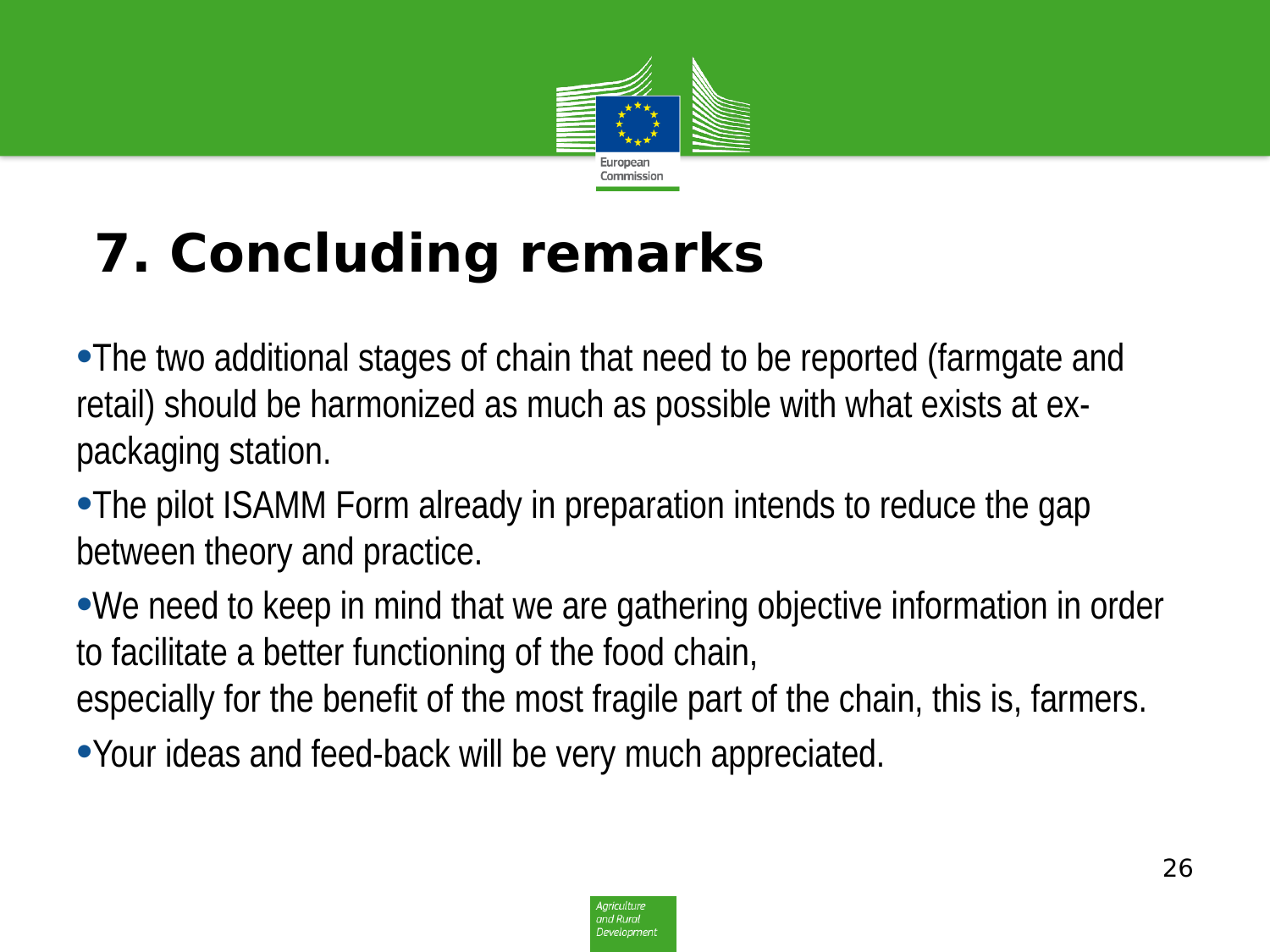

# 7. Concluding remarks
The two additional stages of chain that need to be reported (farmgate and retail) should be harmonized as much as possible with what exists at ex-packaging station.
The pilot ISAMM Form already in preparation intends to reduce the gap between theory and practice.
We need to keep in mind that we are gathering objective information in order to facilitate a better functioning of the food chain,
especially for the benefit of the most fragile part of the chain, this is, farmers.
Your ideas and feed-back will be very much appreciated.

26